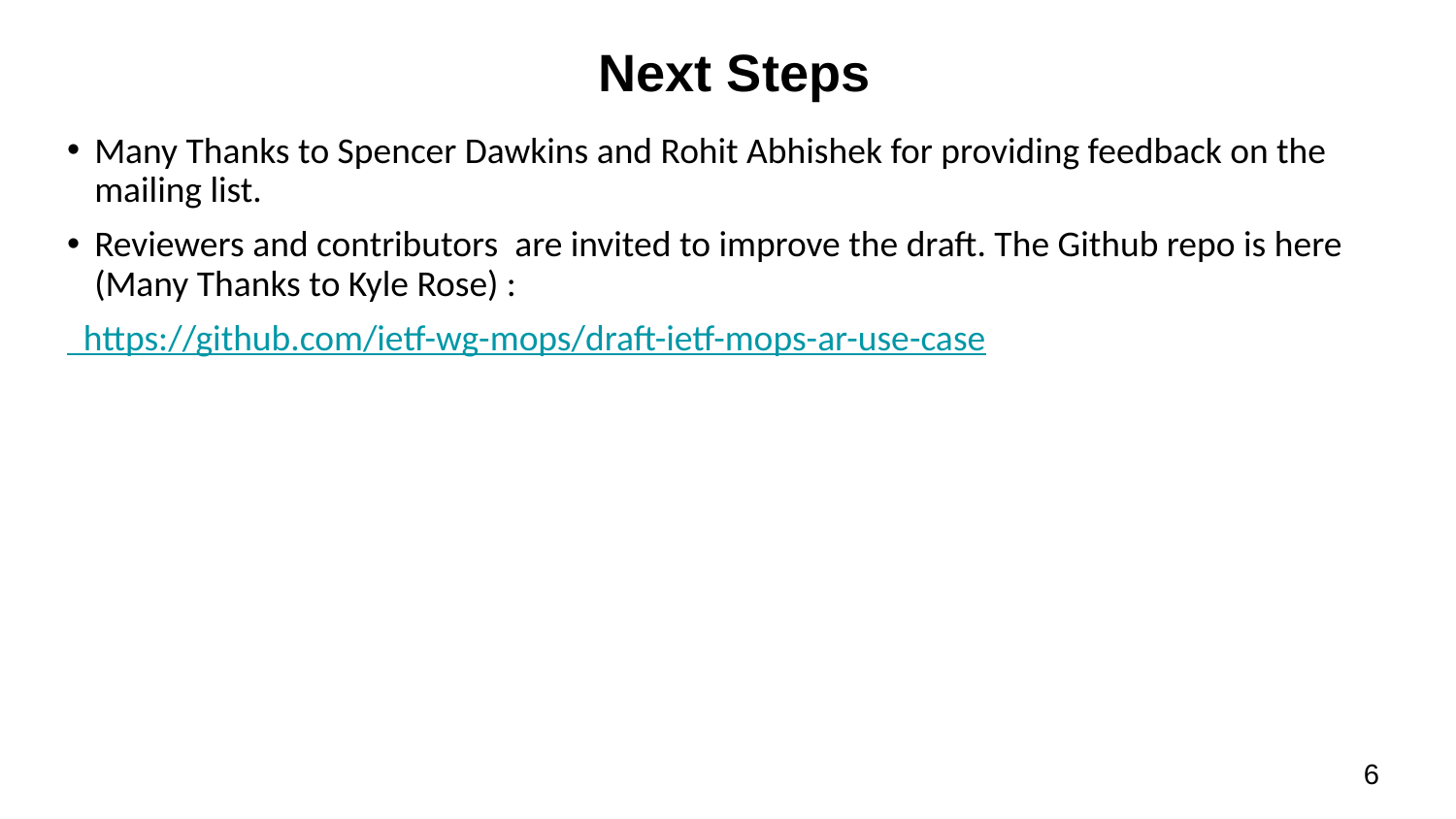

# Next Steps

Many Thanks to Spencer Dawkins and Rohit Abhishek for providing feedback on the mailing list.
Reviewers and contributors  are invited to improve the draft. The Github repo is here (Many Thanks to Kyle Rose) :
  https://github.com/ietf-wg-mops/draft-ietf-mops-ar-use-case

6